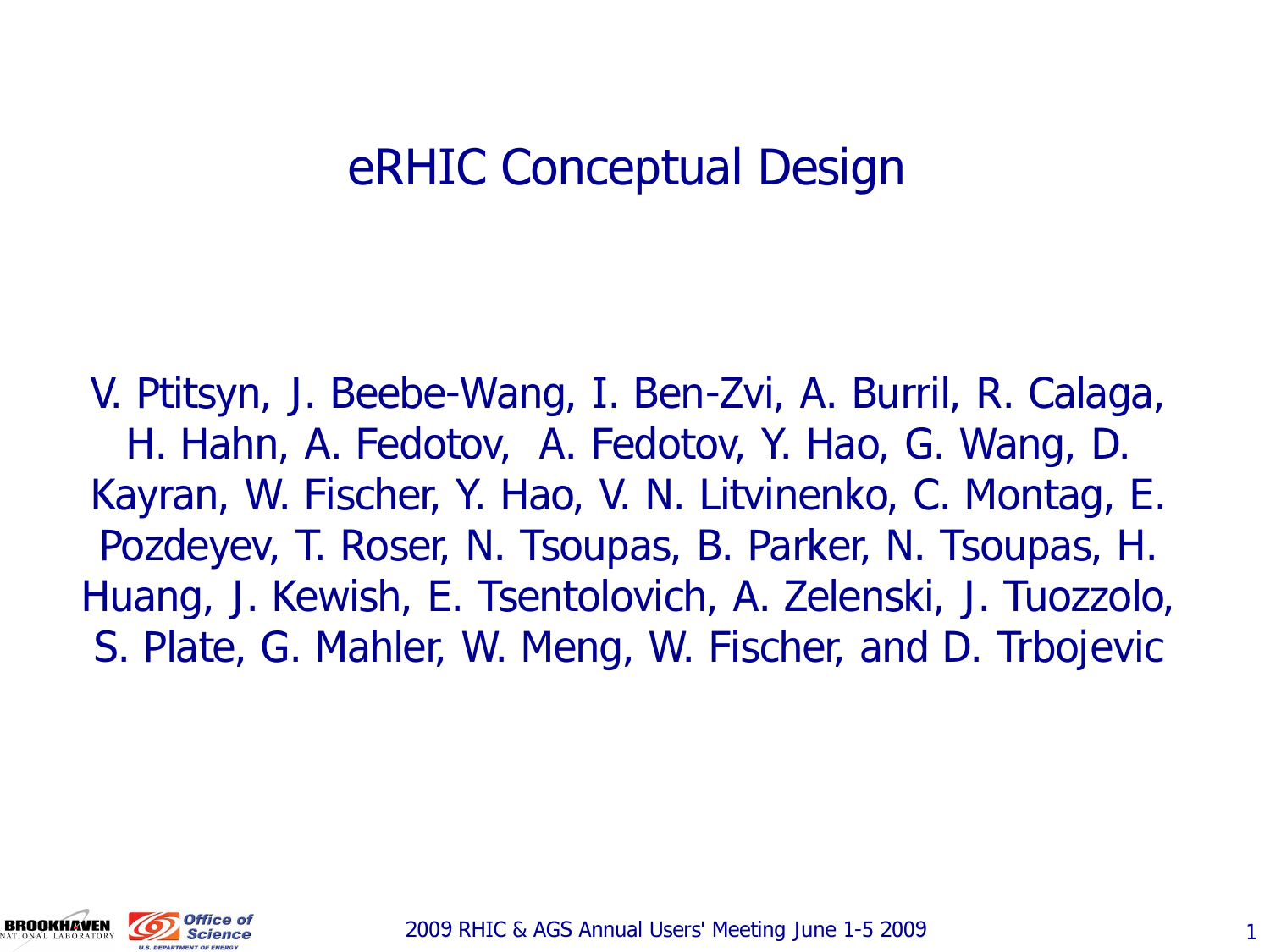

# eRHIC Conceptual Design
V. Ptitsyn, J. Beebe-Wang, I. Ben-Zvi, A. Burril, R. Calaga, H. Hahn, A. Fedotov,  A. Fedotov, Y. Hao, G. Wang, D. Kayran, W. Fischer, Y. Hao, V. N. Litvinenko, C. Montag, E. Pozdeyev, T. Roser, N. Tsoupas, B. Parker, N. Tsoupas, H. Huang, J. Kewish, E. Tsentolovich, A. Zelenski, J. Tuozzolo, S. Plate, G. Mahler, W. Meng, W. Fischer, and D. Trbojevic
1